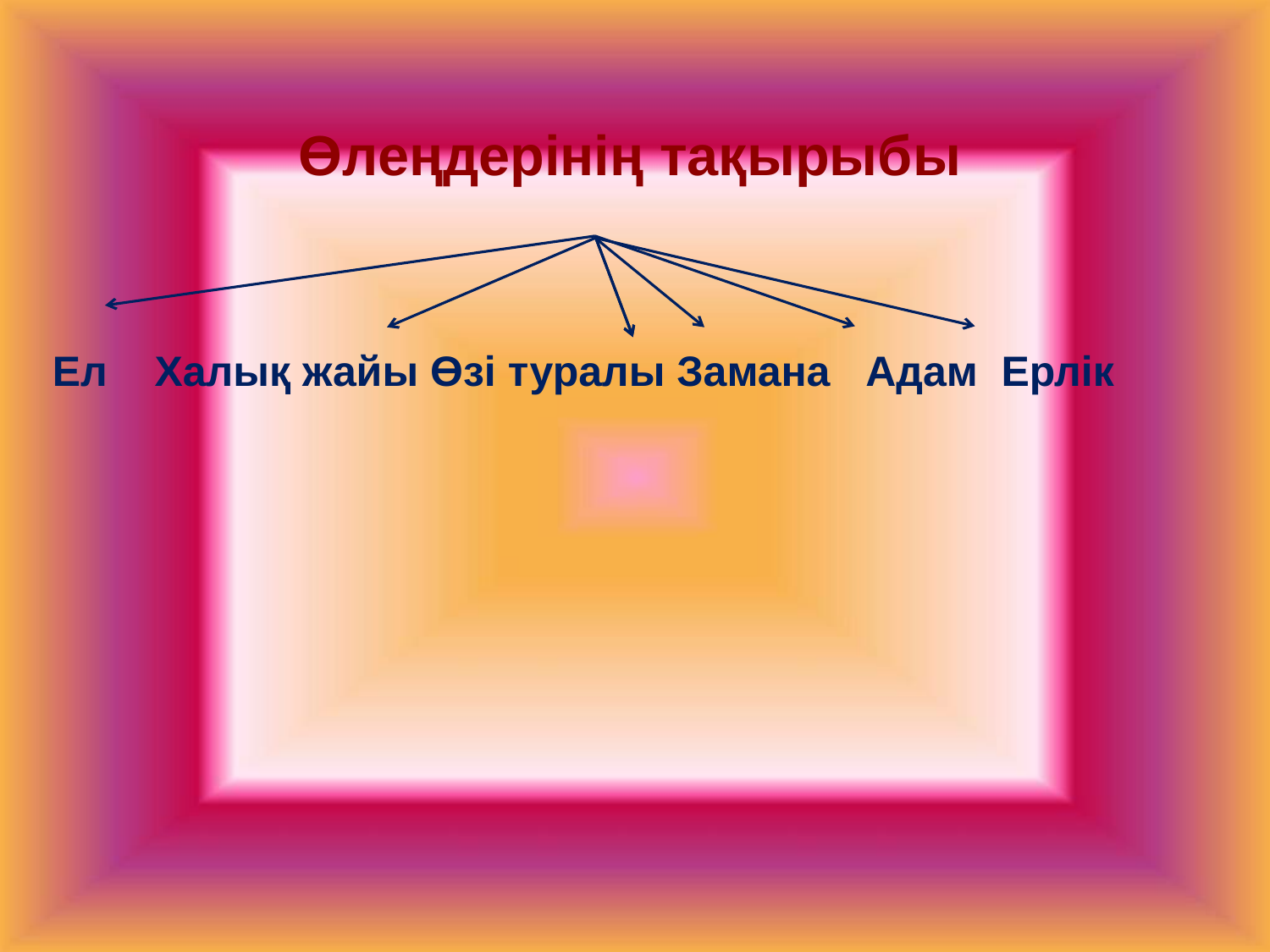

# Өлеңдерінің тақырыбы
Ел    Халық жайы Өзі туралы Замана   Адам  Ерлік